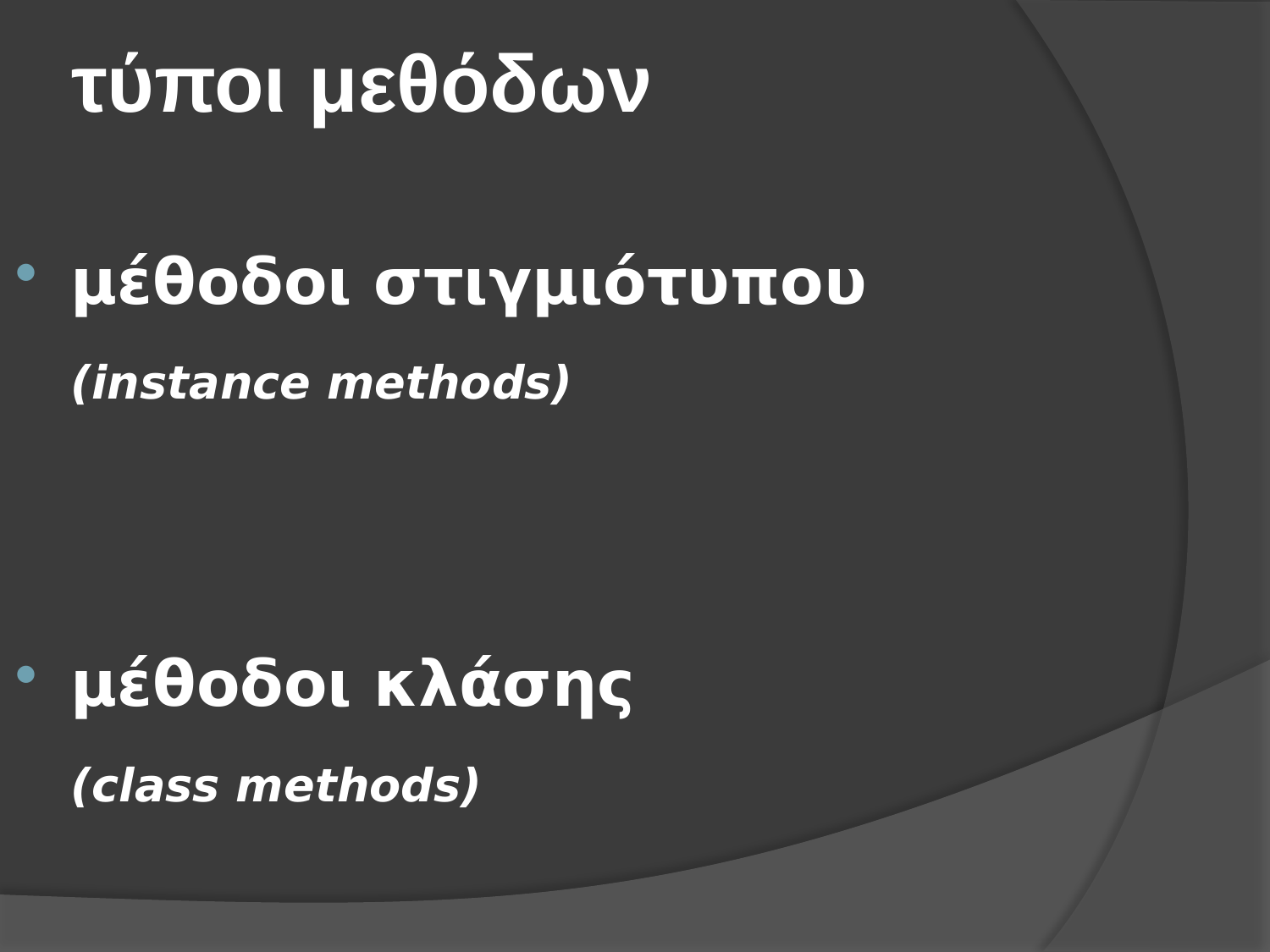

# τύποι μεθόδων
μέθοδοι στιγμιότυπου
	(instance methods)

μέθοδοι κλάσης
	(class methods)